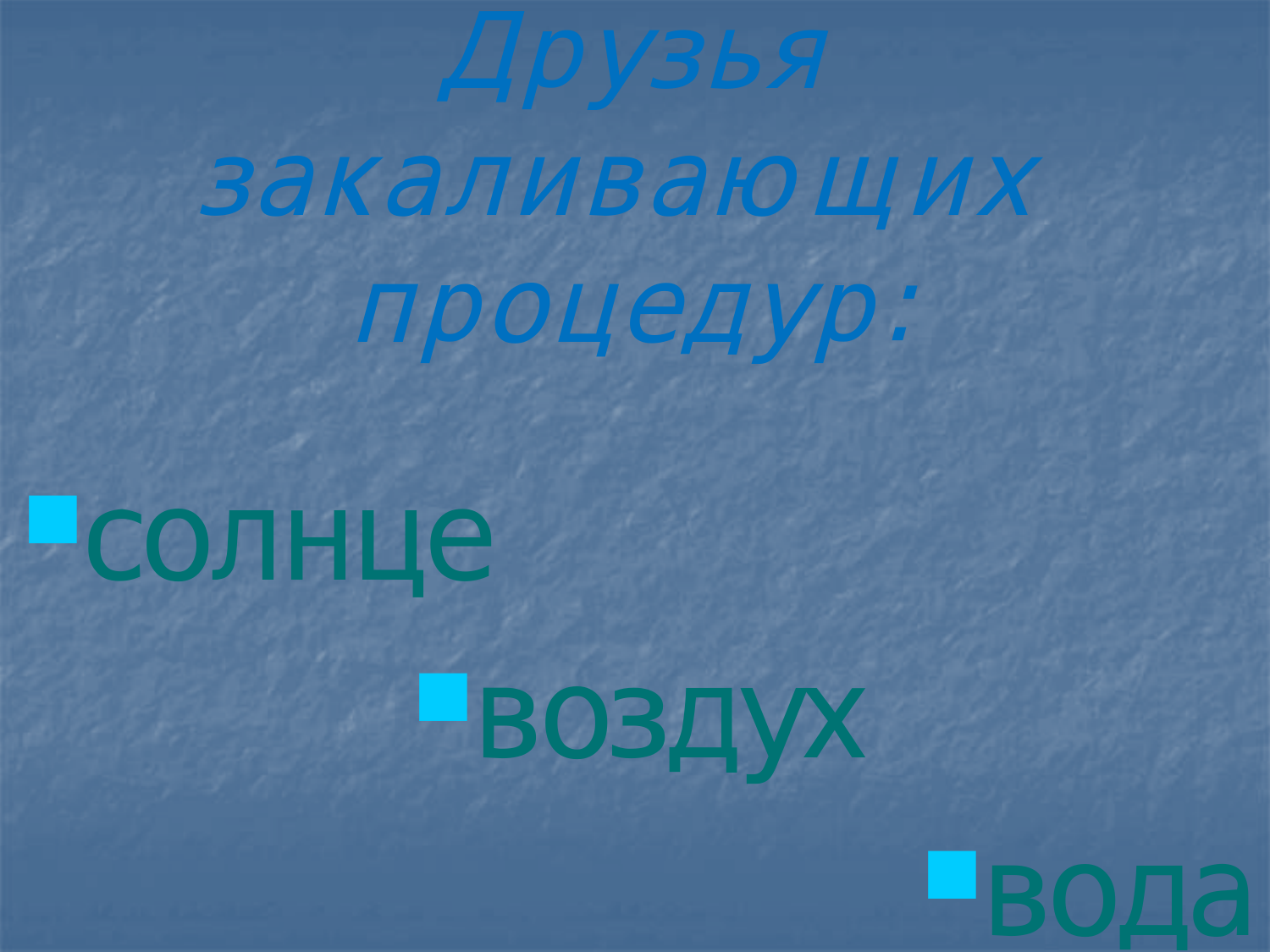

# Друзья закаливающих  процедур:

солнце
воздух
вода